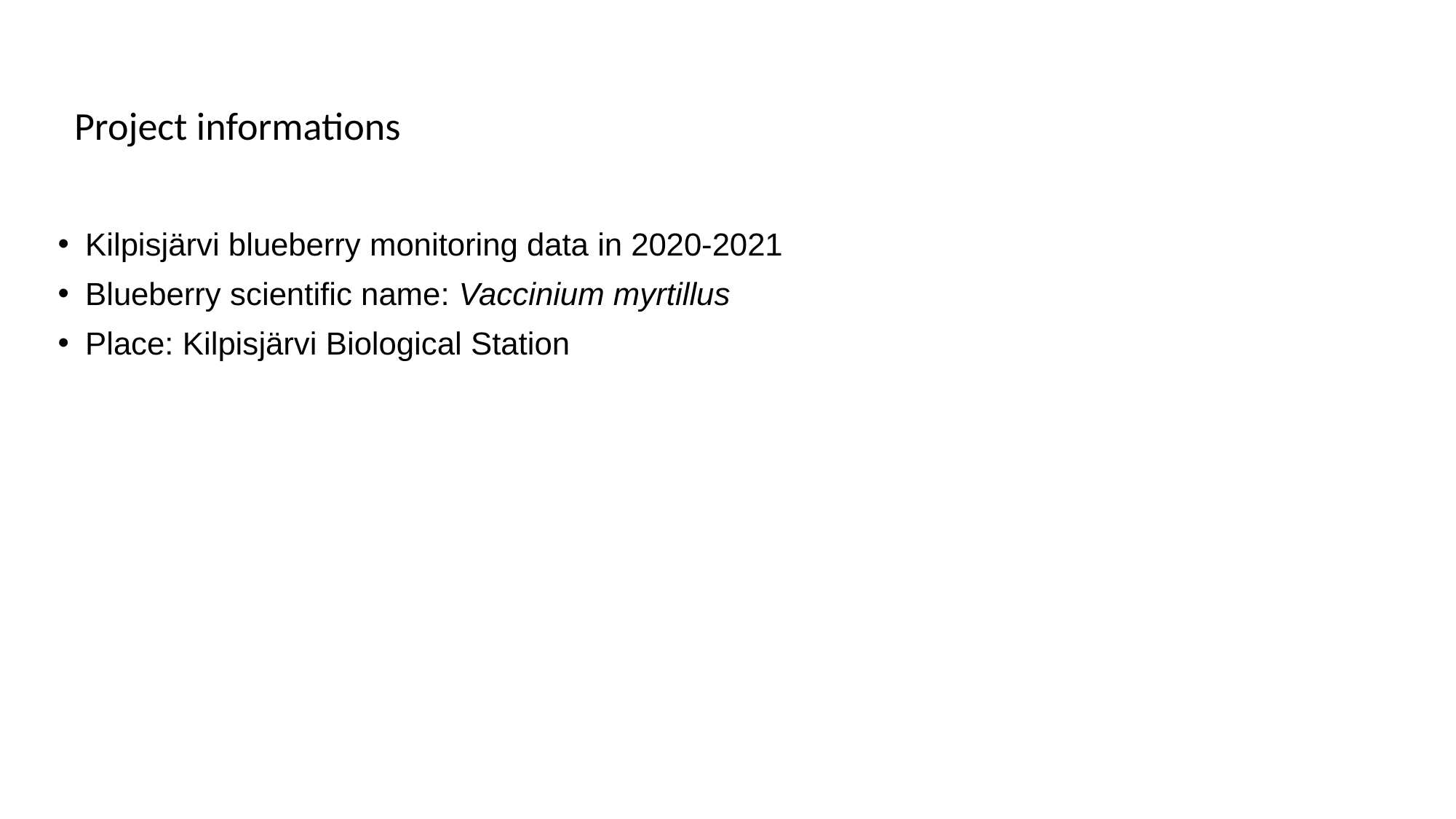

Project informations
Kilpisjärvi blueberry monitoring data in 2020-2021
Blueberry scientific name: Vaccinium myrtillus
Place: Kilpisjärvi Biological Station